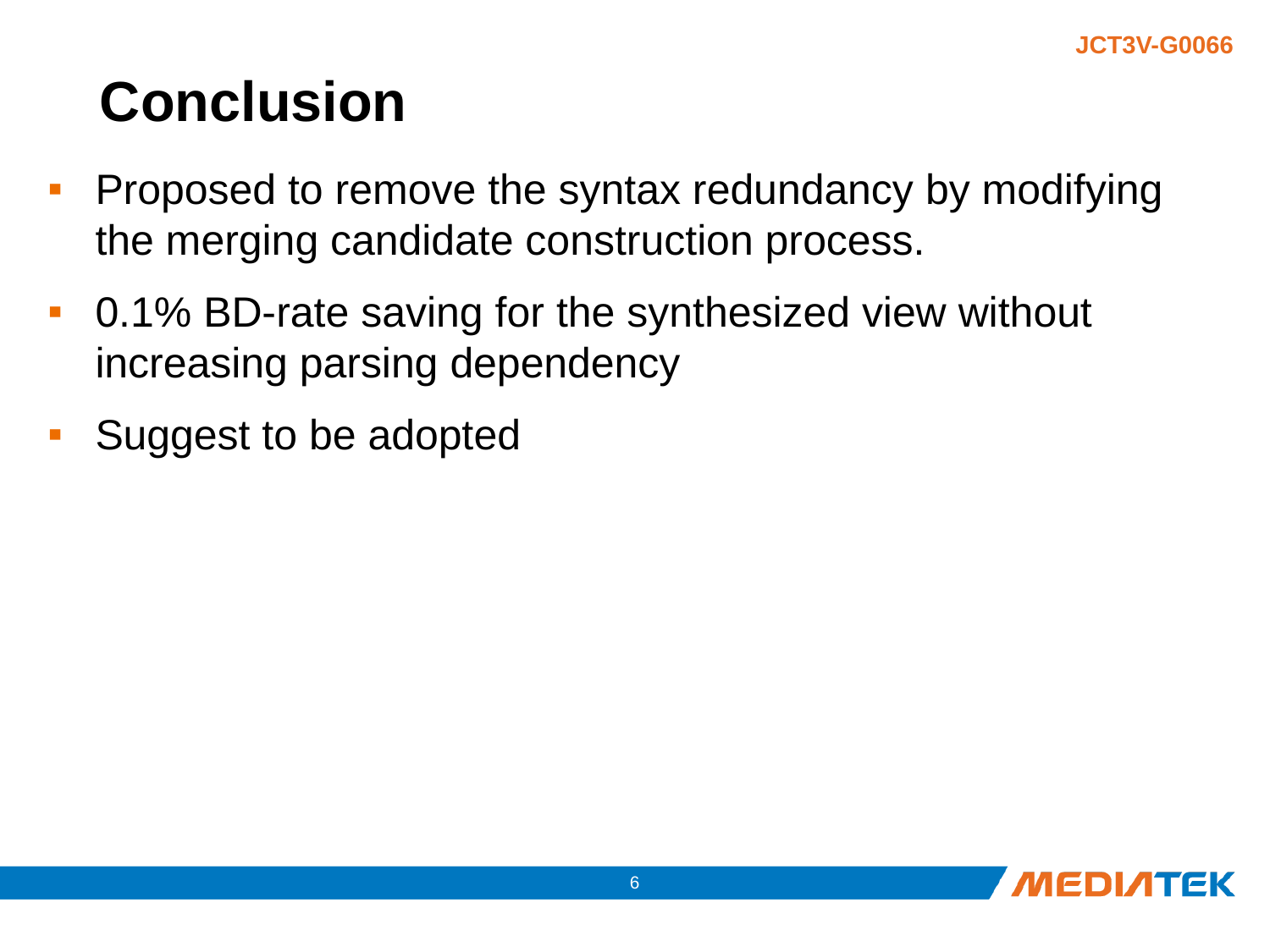

# Conclusion
Proposed to remove the syntax redundancy by modifying the merging candidate construction process.
0.1% BD-rate saving for the synthesized view without increasing parsing dependency
Suggest to be adopted

6